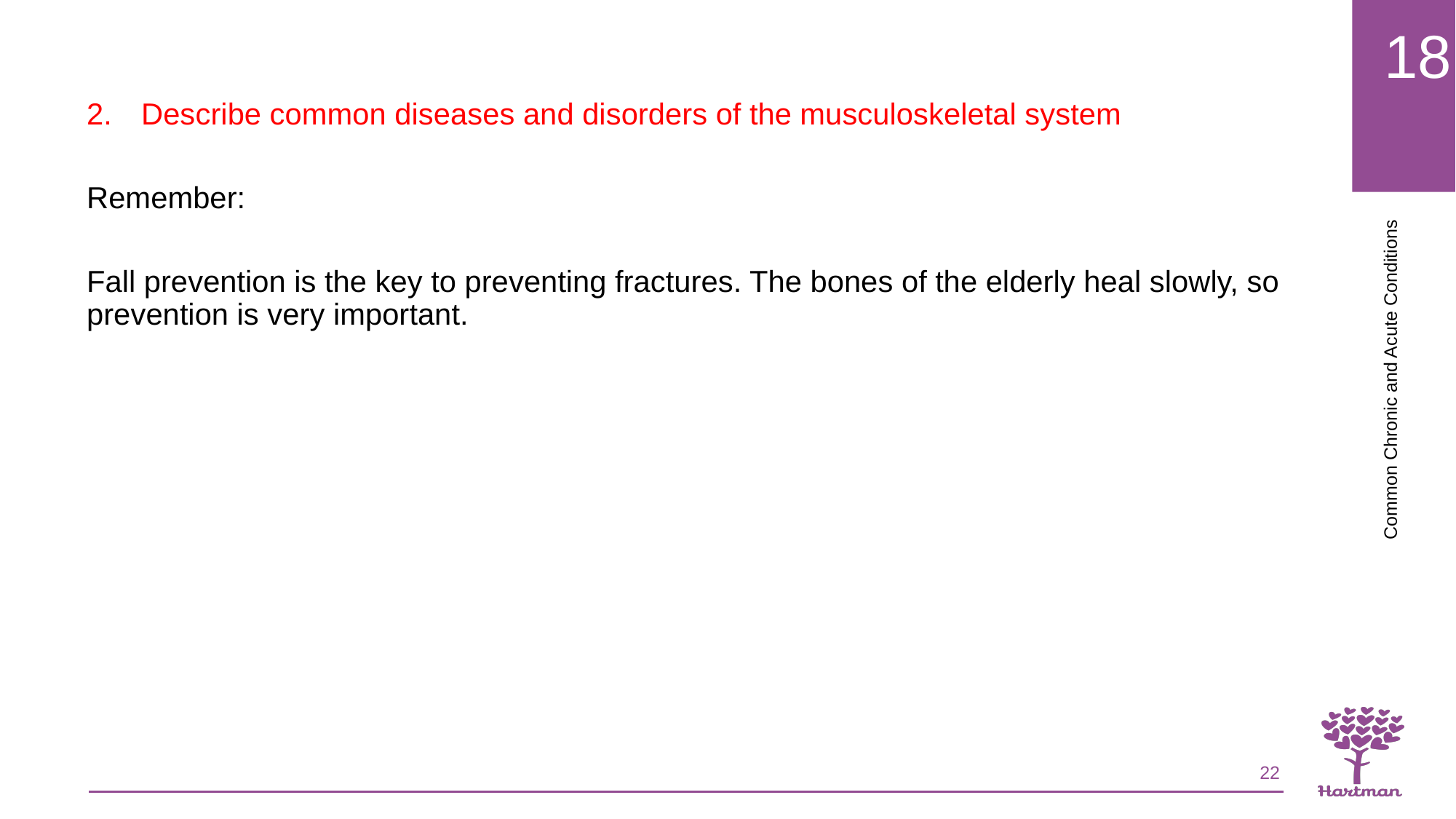

Describe common diseases and disorders of the musculoskeletal system

Remember:

Fall prevention is the key to preventing fractures. The bones of the elderly heal slowly, so prevention is very important.

22